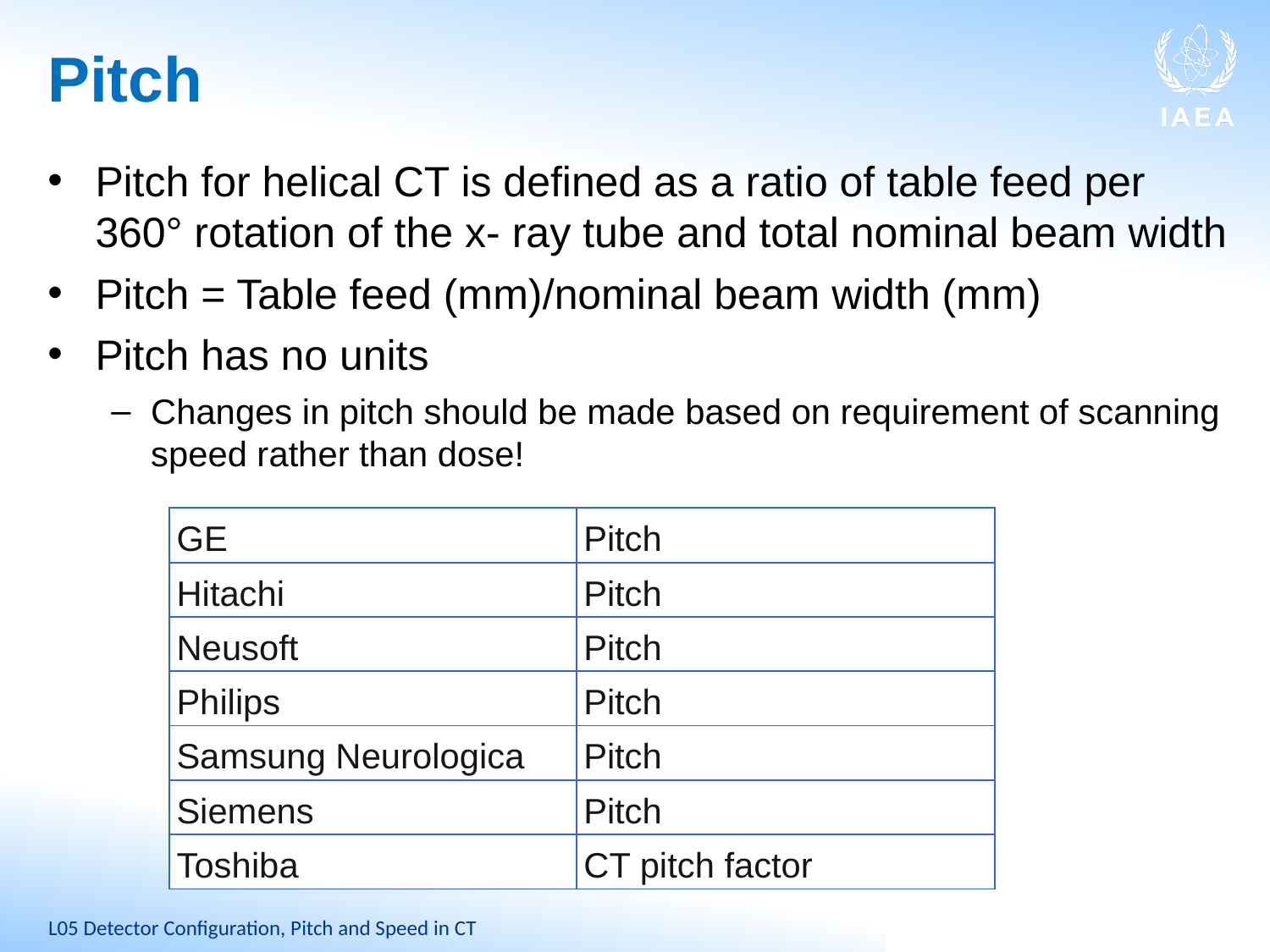

# Pitch
Pitch for helical CT is defined as a ratio of table feed per 360° rotation of the x- ray tube and total nominal beam width
Pitch = Table feed (mm)/nominal beam width (mm)
Pitch has no units
Changes in pitch should be made based on requirement of scanning speed rather than dose!

| GE | Pitch |
| --- | --- |
| Hitachi | Pitch |
| Neusoft | Pitch |
| Philips | Pitch |
| Samsung Neurologica | Pitch |
| Siemens | Pitch |
| Toshiba | CT pitch factor |